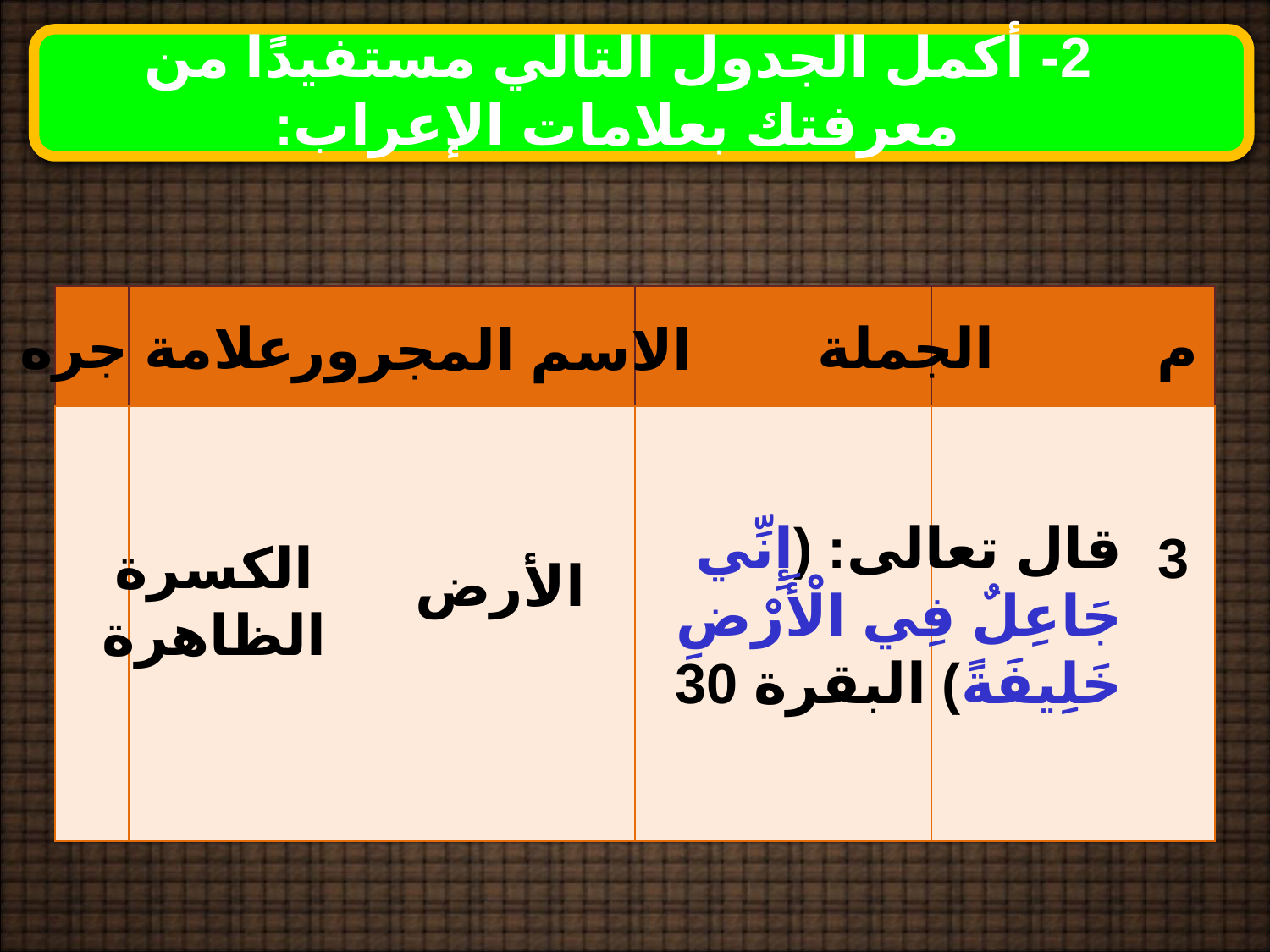

2- أكمل الجدول التالي مستفيدًا من معرفتك بعلامات الإعراب:
|  |  |  |  |
| --- | --- | --- | --- |
|  |  |  |  |
علامة جره
الجملة
م
الاسم المجرور
قال تعالى: (إِنِّي جَاعِلٌ فِي الْأَرْضِ خَلِيفَةً) البقرة 30
3
الكسرة الظاهرة
الأرض